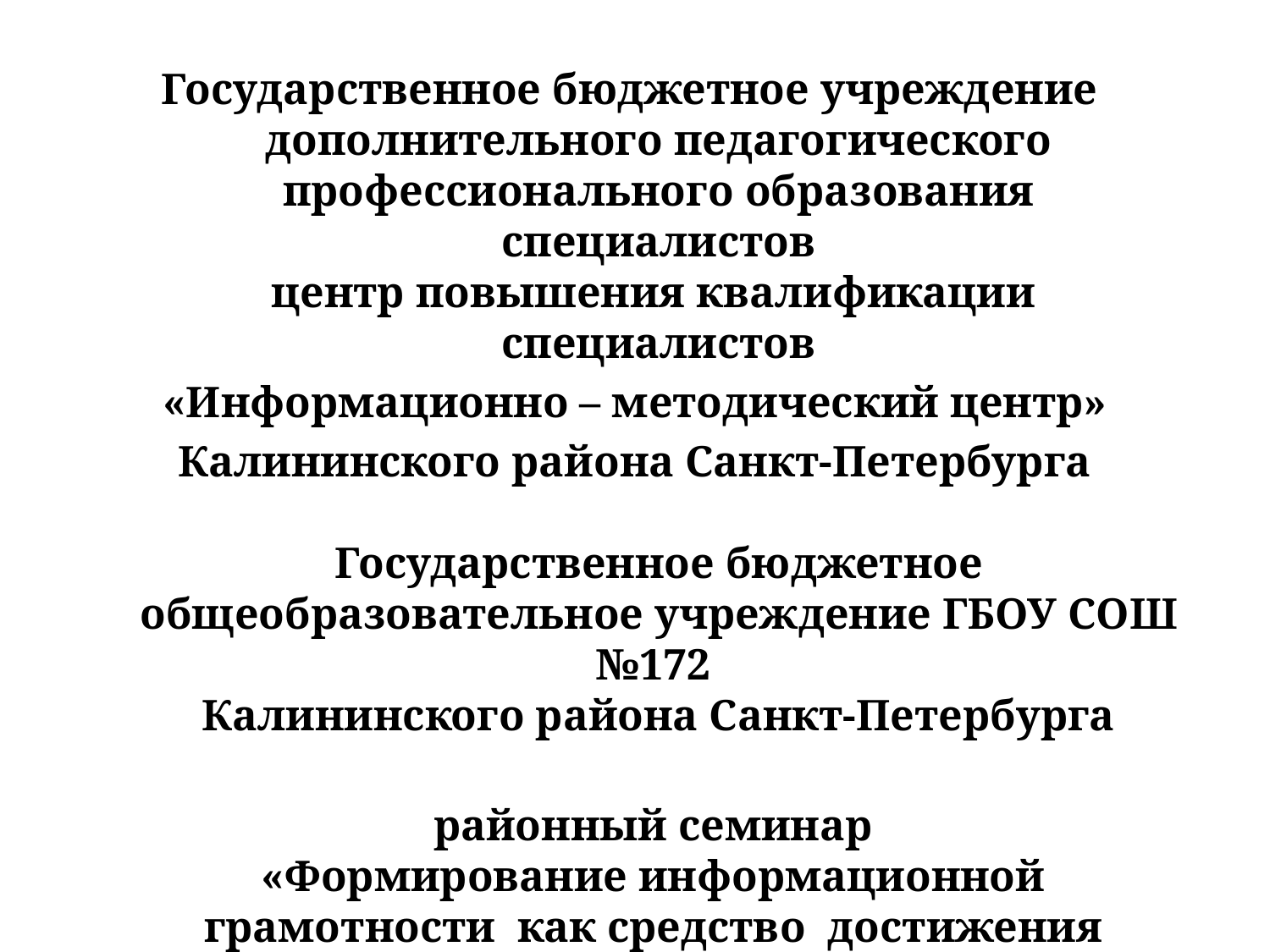

Государственное бюджетное учреждение  дополнительного педагогического профессионального образования специалистов
центр повышения квалификации  специалистов
«Информационно – методический центр»
Калининского района Санкт-Петербурга
Государственное бюджетное общеобразовательное учреждение ГБОУ СОШ №172
Калининского района Санкт-Петербурга
районный семинар
«Формирование информационной  грамотности  как средство  достижения  планируемых результатов освоения ООП НОО»
30.01.2018